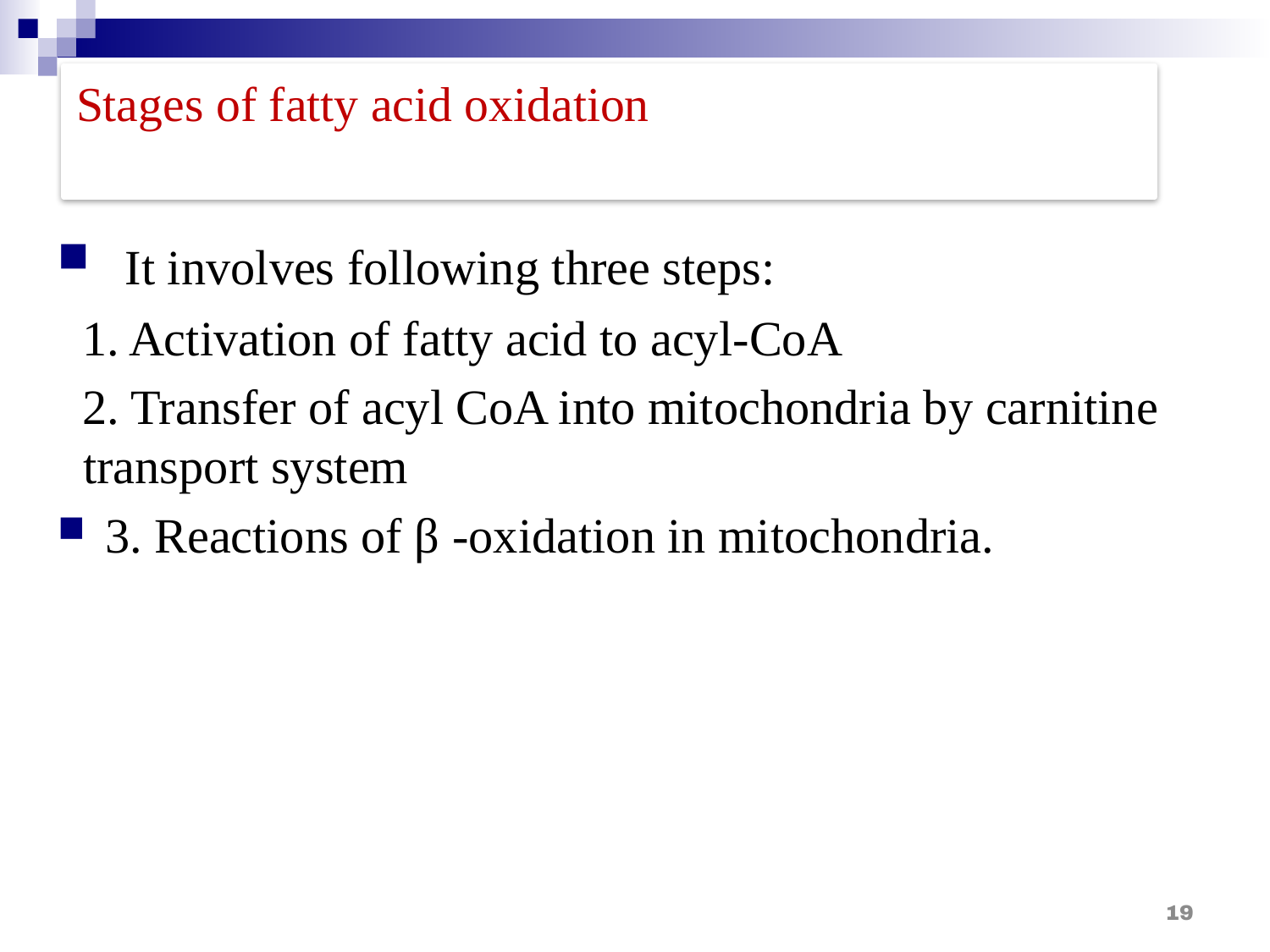

# Stages of fatty acid oxidation
 It involves following three steps:
  1. Activation of fatty acid to acyl-CoA
  2. Transfer of acyl CoA into mitochondria by carnitine transport system
3. Reactions of β -oxidation in mitochondria.
19